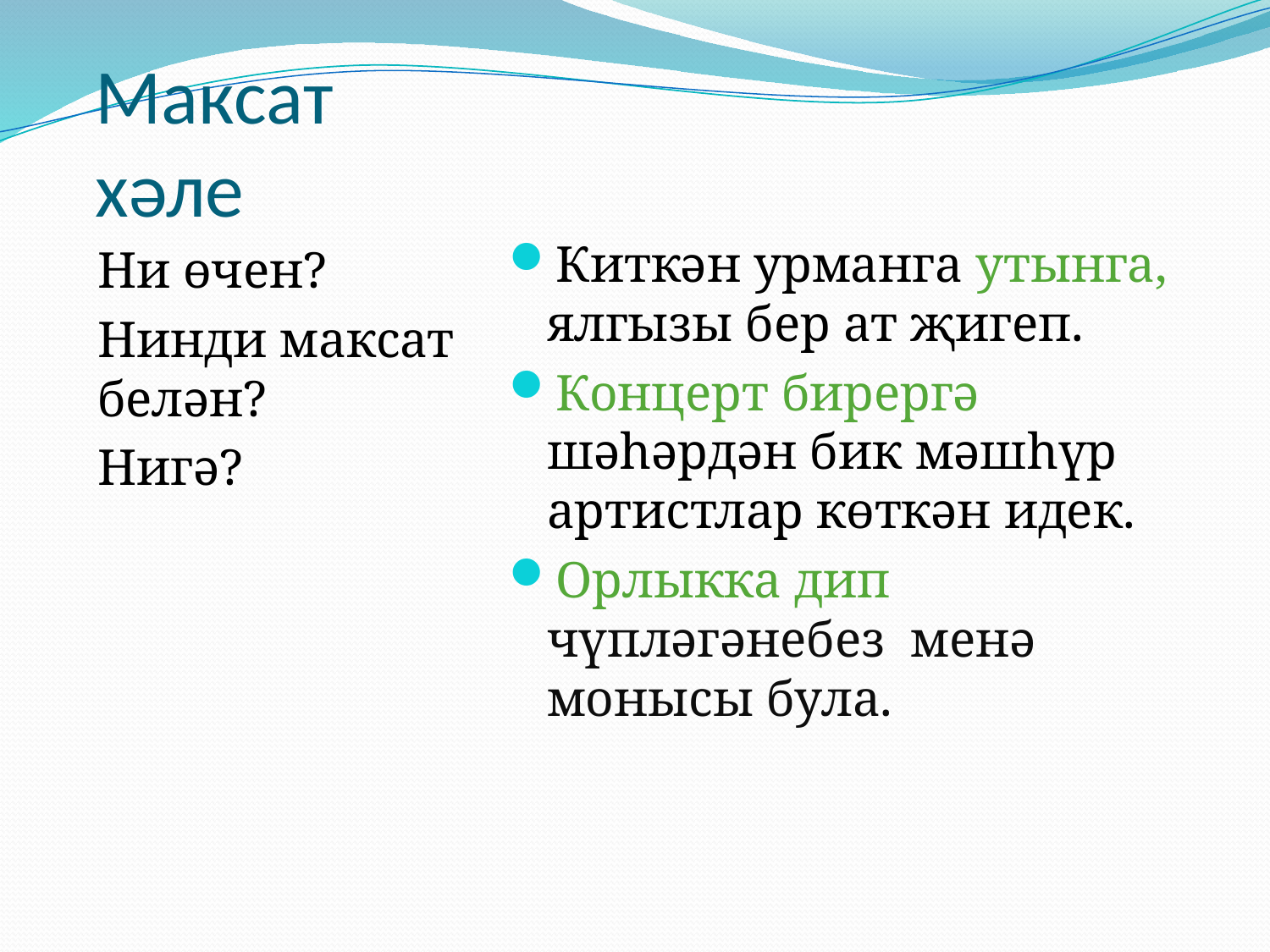

# Максат хәле
Ни өчен?
Нинди максат белән?
Нигә?
Киткән урманга утынга, ялгызы бер ат җигеп.
Концерт бирергә шәһәрдән бик мәшһүр артистлар көткән идек.
Орлыкка дип чүпләгәнебез  менә монысы була.